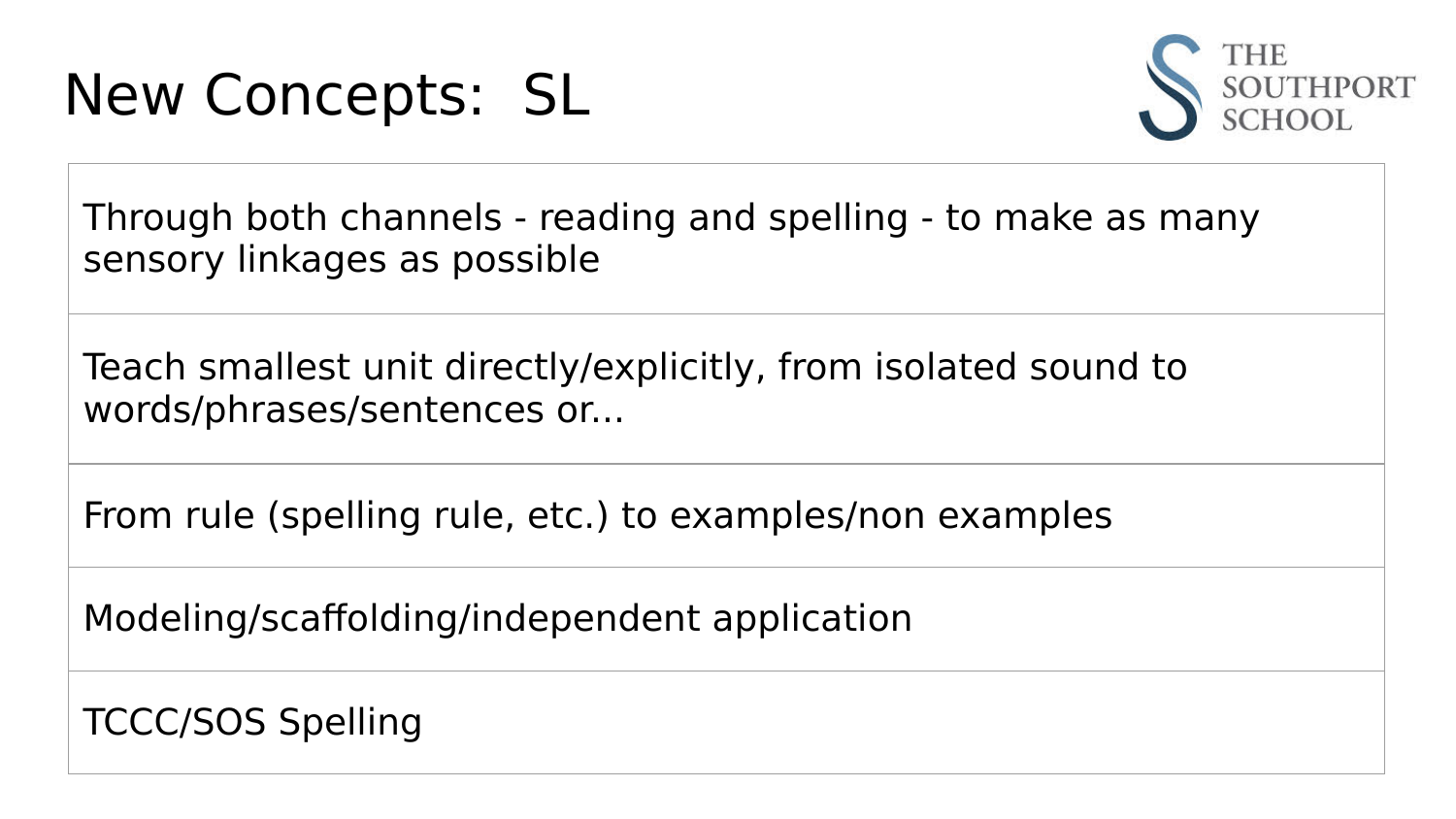

# New Concepts:  SL
| Through both channels - reading and spelling - to make as many sensory linkages as possible |
| --- |
| Teach smallest unit directly/explicitly, from isolated sound to words/phrases/sentences or... |
| From rule (spelling rule, etc.) to examples/non examples |
| Modeling/scaffolding/independent application |
| TCCC/SOS Spelling |